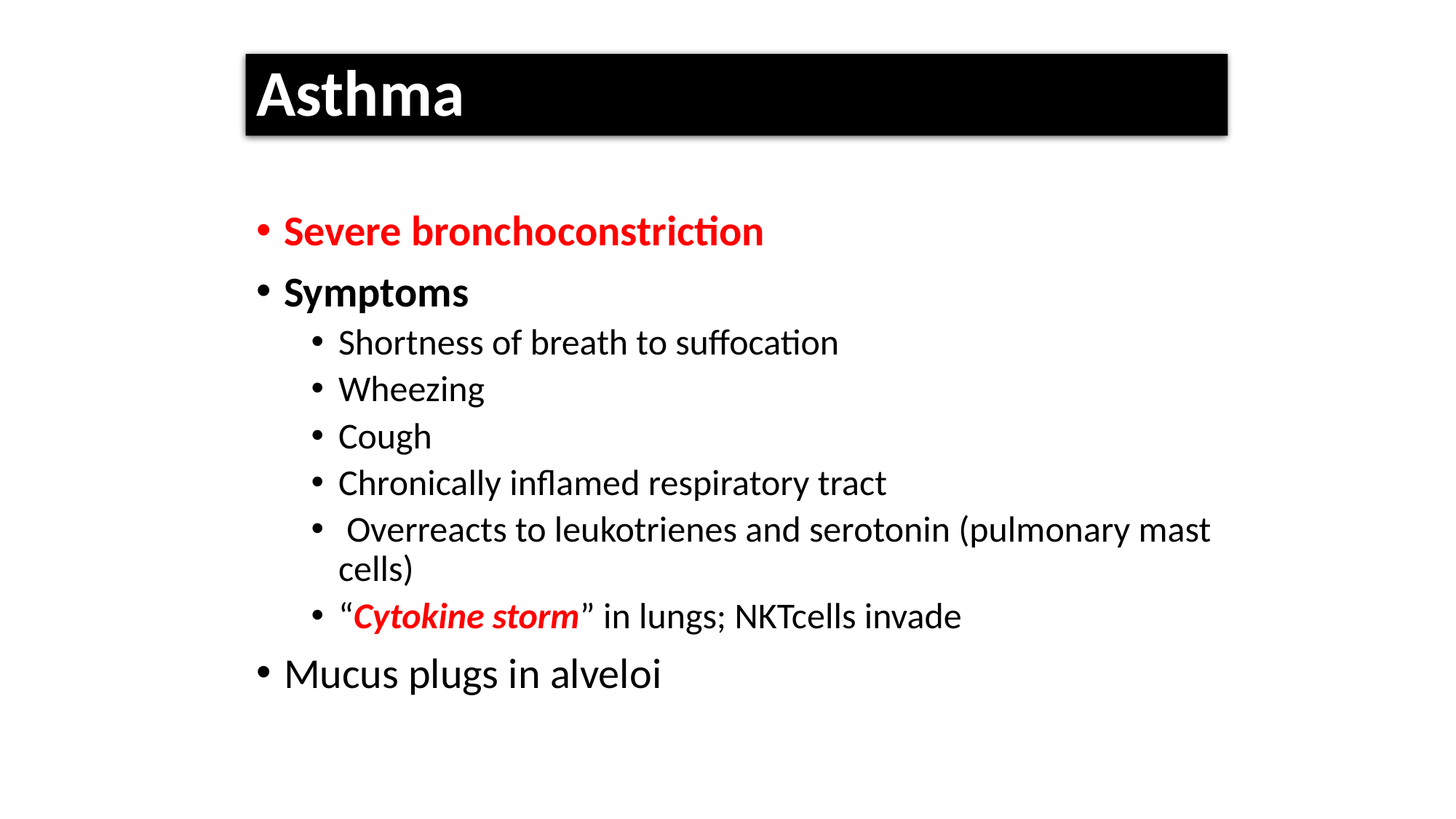

# Asthma
Severe bronchoconstriction
Symptoms
Shortness of breath to suffocation
Wheezing
Cough
Chronically inflamed respiratory tract
 Overreacts to leukotrienes and serotonin (pulmonary mast cells)
“Cytokine storm” in lungs; NKTcells invade
Mucus plugs in alveloi